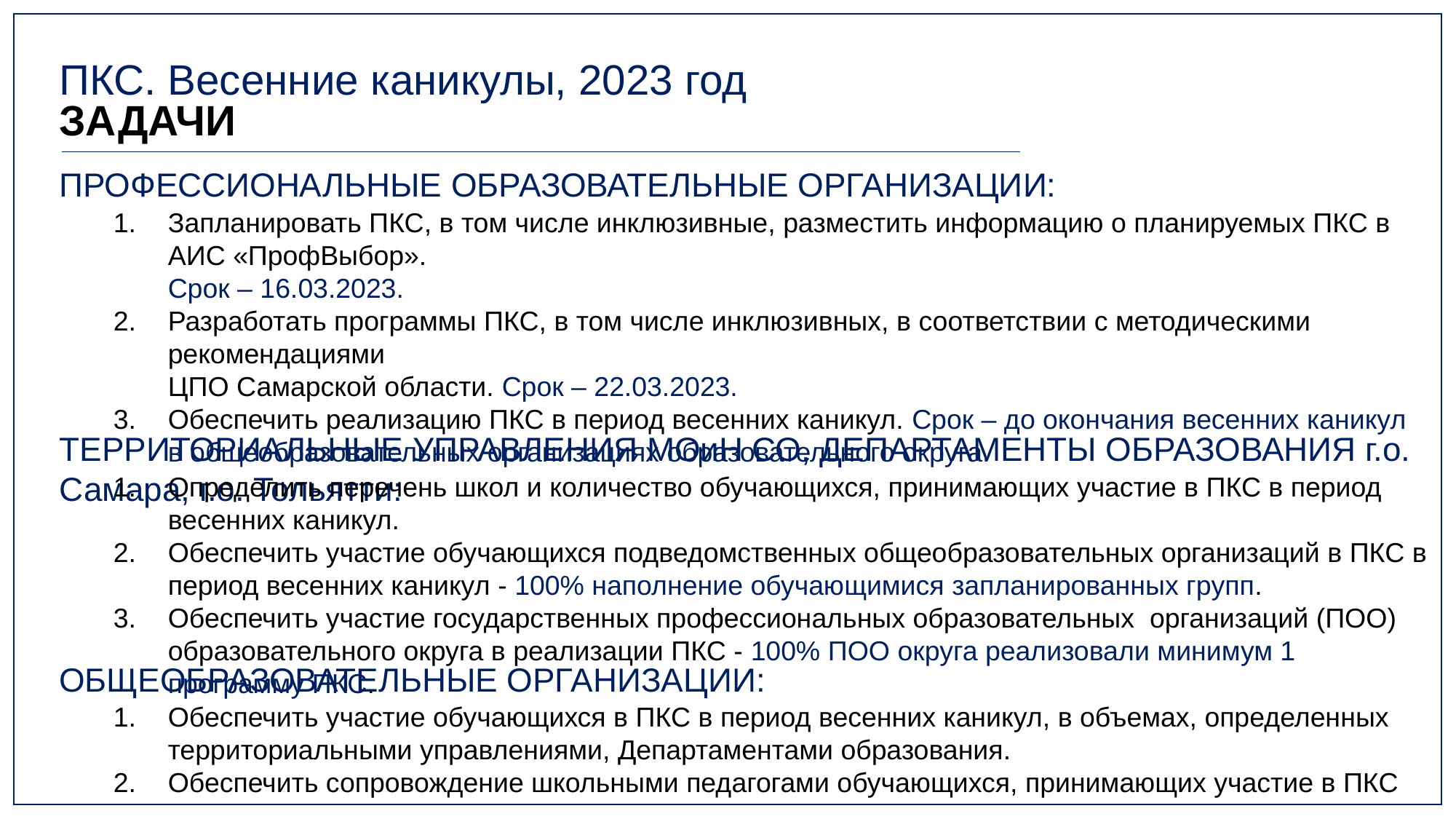

ПКС. Весенние каникулы, 2023 год
ЗАДАЧИ
ПРОФЕССИОНАЛЬНЫЕ ОБРАЗОВАТЕЛЬНЫЕ ОРГАНИЗАЦИИ:
Запланировать ПКС, в том числе инклюзивные, разместить информацию о планируемых ПКС в АИС «ПрофВыбор».
Срок – 16.03.2023.
Разработать программы ПКС, в том числе инклюзивных, в соответствии с методическими рекомендациями
ЦПО Самарской области. Срок – 22.03.2023.
Обеспечить реализацию ПКС в период весенних каникул. Срок – до окончания весенних каникул
в общеобразовательных организациях образовательного округа.
ТЕРРИТОРИАЛЬНЫЕ УПРАВЛЕНИЯ МОиН СО, ДЕПАРТАМЕНТЫ ОБРАЗОВАНИЯ г.о. Самара, г.о. Тольятти:
Определить перечень школ и количество обучающихся, принимающих участие в ПКС в период весенних каникул.
Обеспечить участие обучающихся подведомственных общеобразовательных организаций в ПКС в период весенних каникул - 100% наполнение обучающимися запланированных групп.
Обеспечить участие государственных профессиональных образовательных  организаций (ПОО) образовательного округа в реализации ПКС - 100% ПОО округа реализовали минимум 1 программу ПКС.
ОБЩЕОБРАЗОВАТЕЛЬНЫЕ ОРГАНИЗАЦИИ:
Обеспечить участие обучающихся в ПКС в период весенних каникул, в объемах, определенных территориальными управлениями, Департаментами образования.
Обеспечить сопровождение школьными педагогами обучающихся, принимающих участие в ПКС